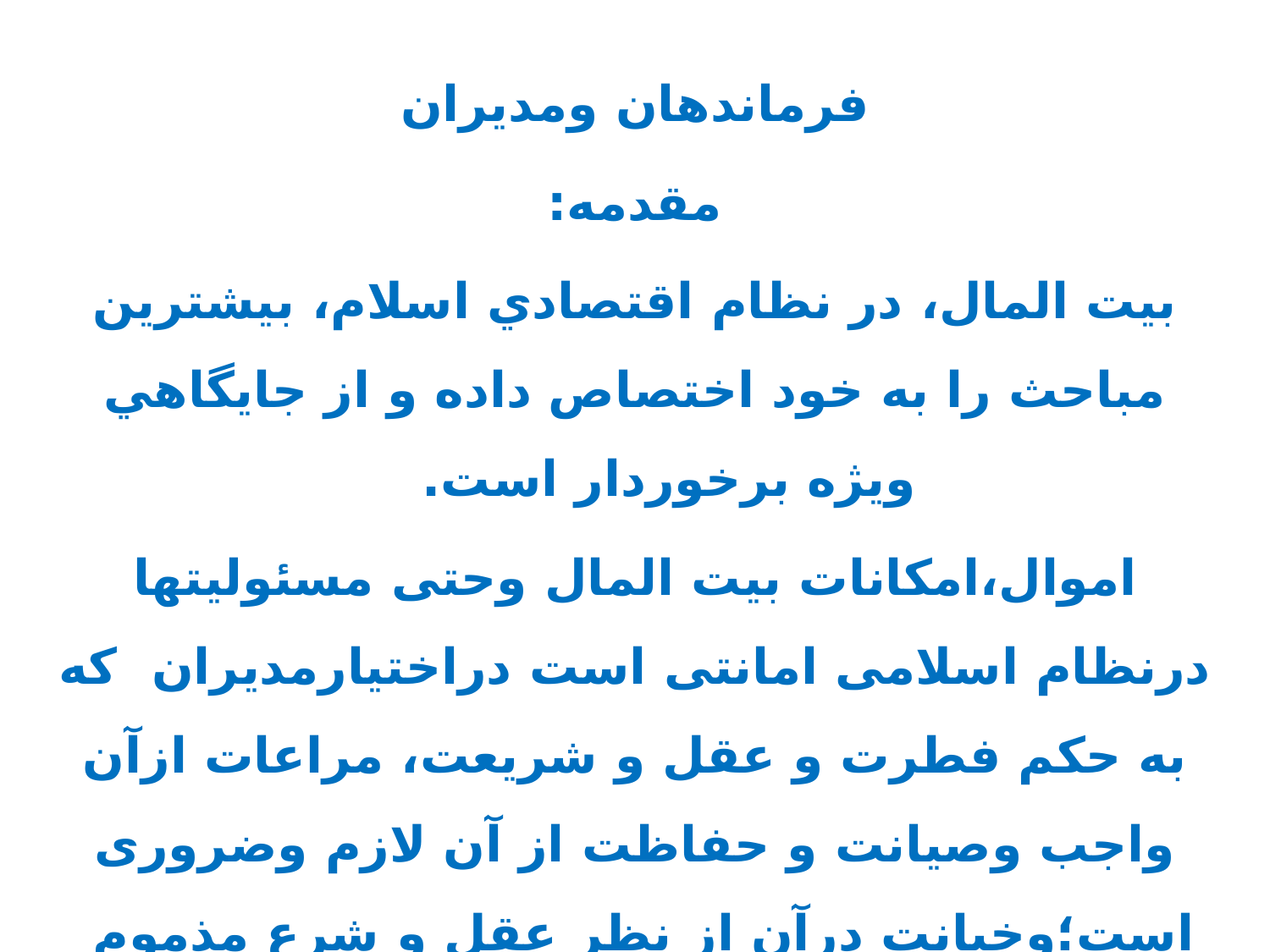

فرماندهان ومدیران
مقدمه:
بيت المال، در نظام اقتصادي اسلام، بيشترين مباحث را به خود اختصاص داده و از جايگاهي ويژه برخوردار است.
اموال،امکانات بیت المال وحتی مسئولیتها درنظام اسلامی امانتی است دراختیارمدیران  که به حکم فطرت و عقل و شریعت، مراعات ازآن واجب وصیانت و حفاظت از آن لازم وضروری است؛وخیانت درآن از نظر عقل و شرع مذموم  وبرای آن مجازات سختی منظورشده است